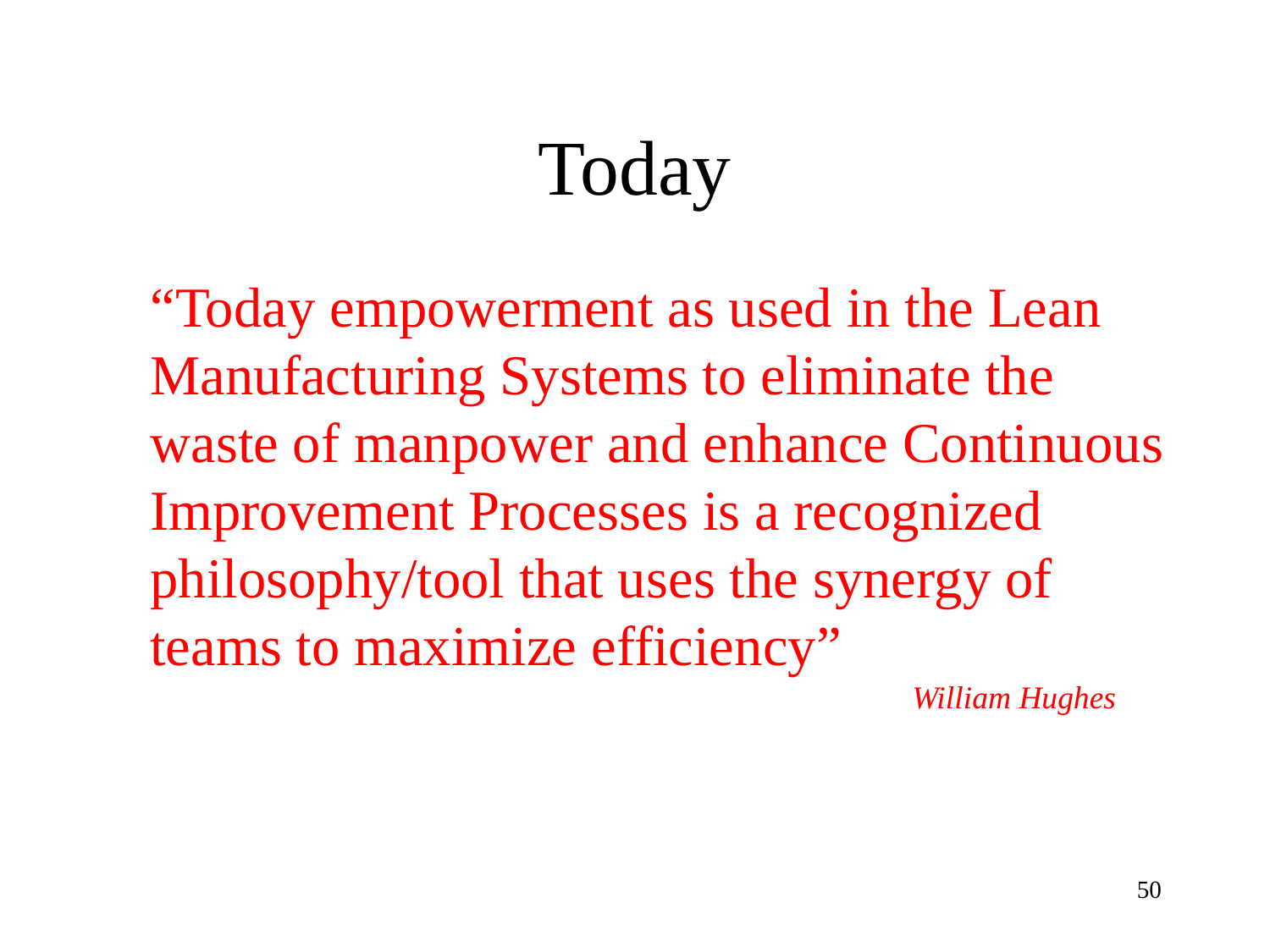

# Today
“Today empowerment as used in the Lean Manufacturing Systems to eliminate the waste of manpower and enhance Continuous Improvement Processes is a recognized philosophy/tool that uses the synergy of teams to maximize efficiency”
		William Hughes
50